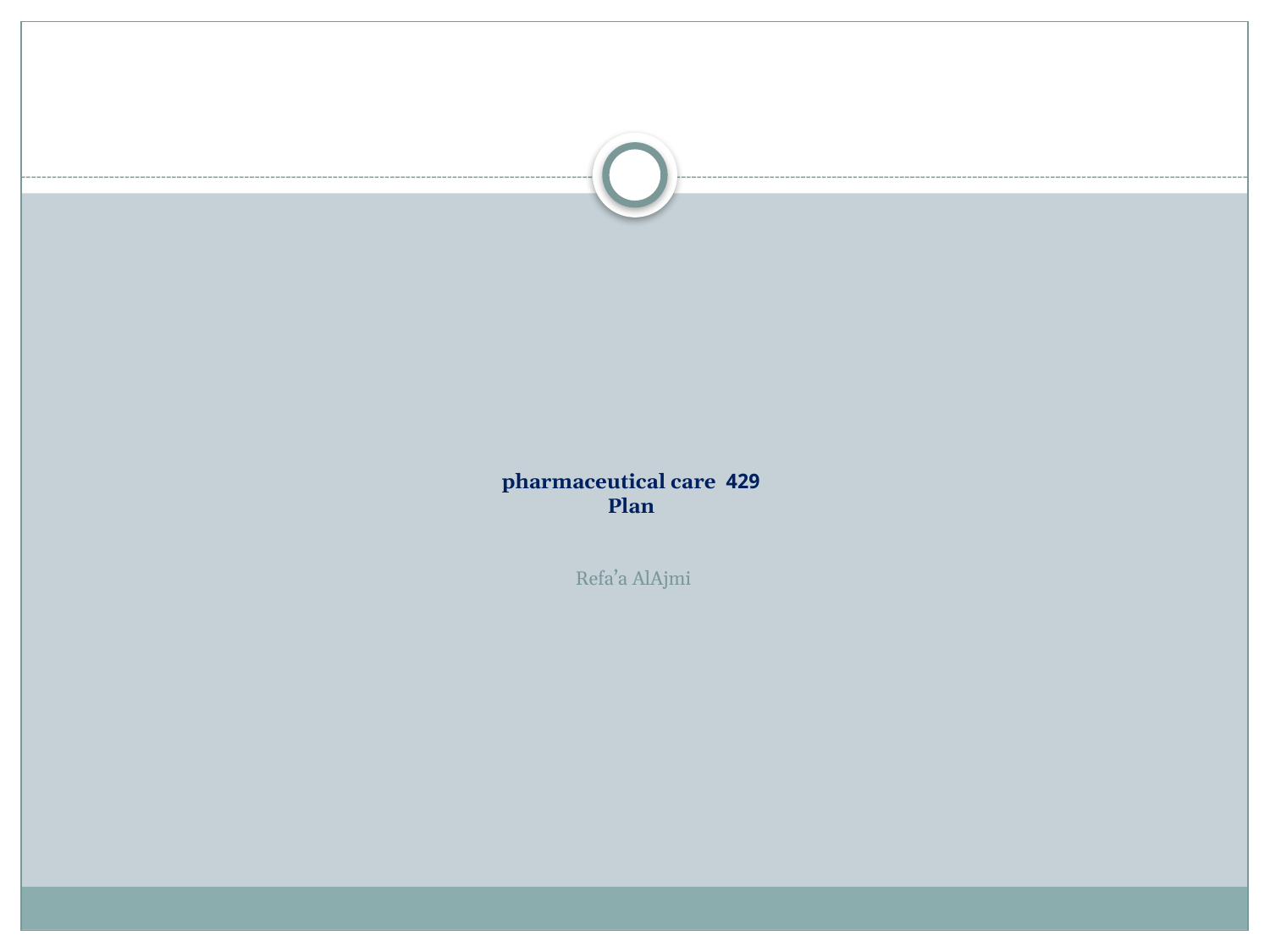

# 429 pharmaceutical care Plan Refa’a AlAjmi